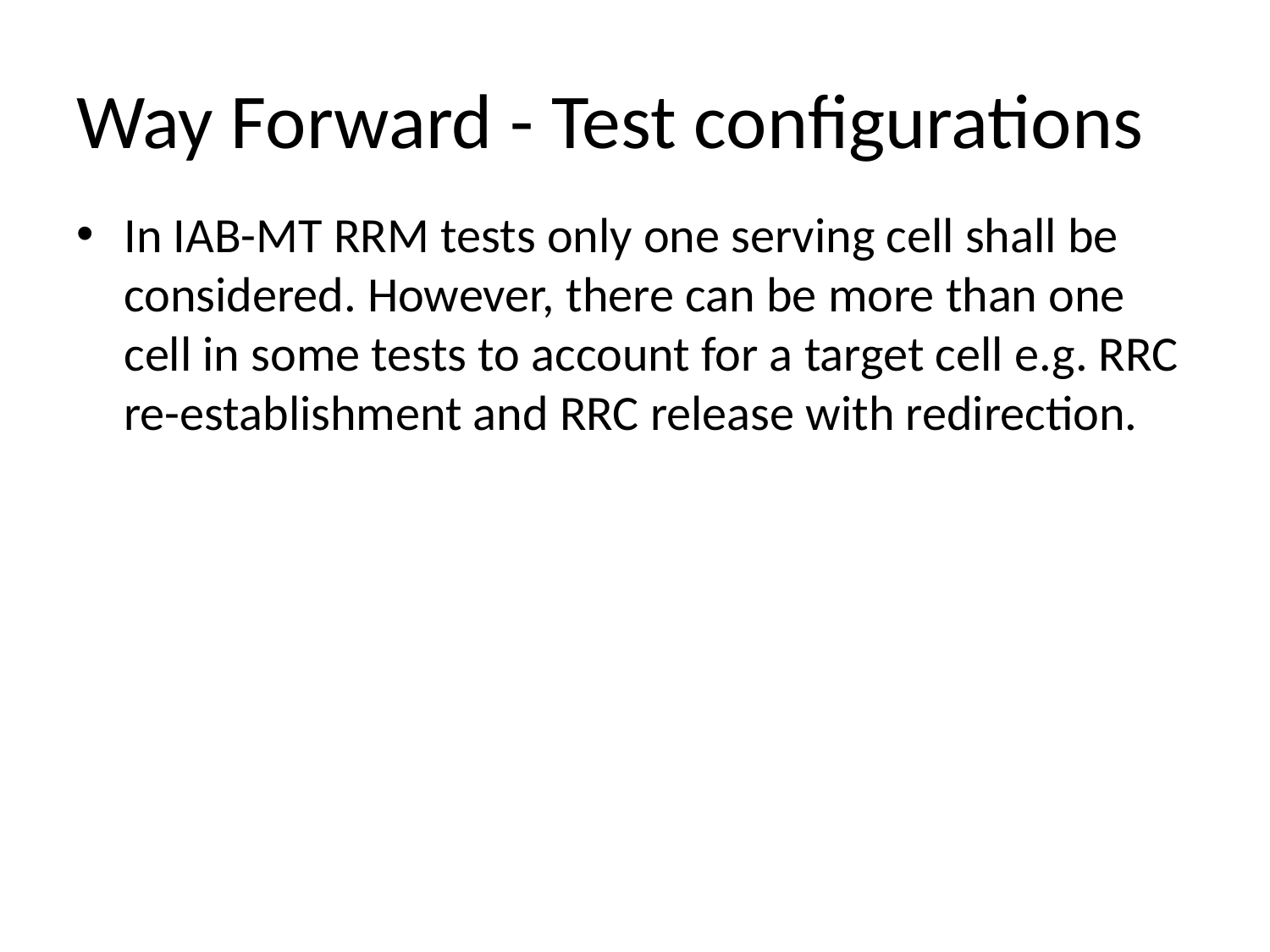

# Way Forward - Test configurations
In IAB-MT RRM tests only one serving cell shall be considered. However, there can be more than one cell in some tests to account for a target cell e.g. RRC re-establishment and RRC release with redirection.